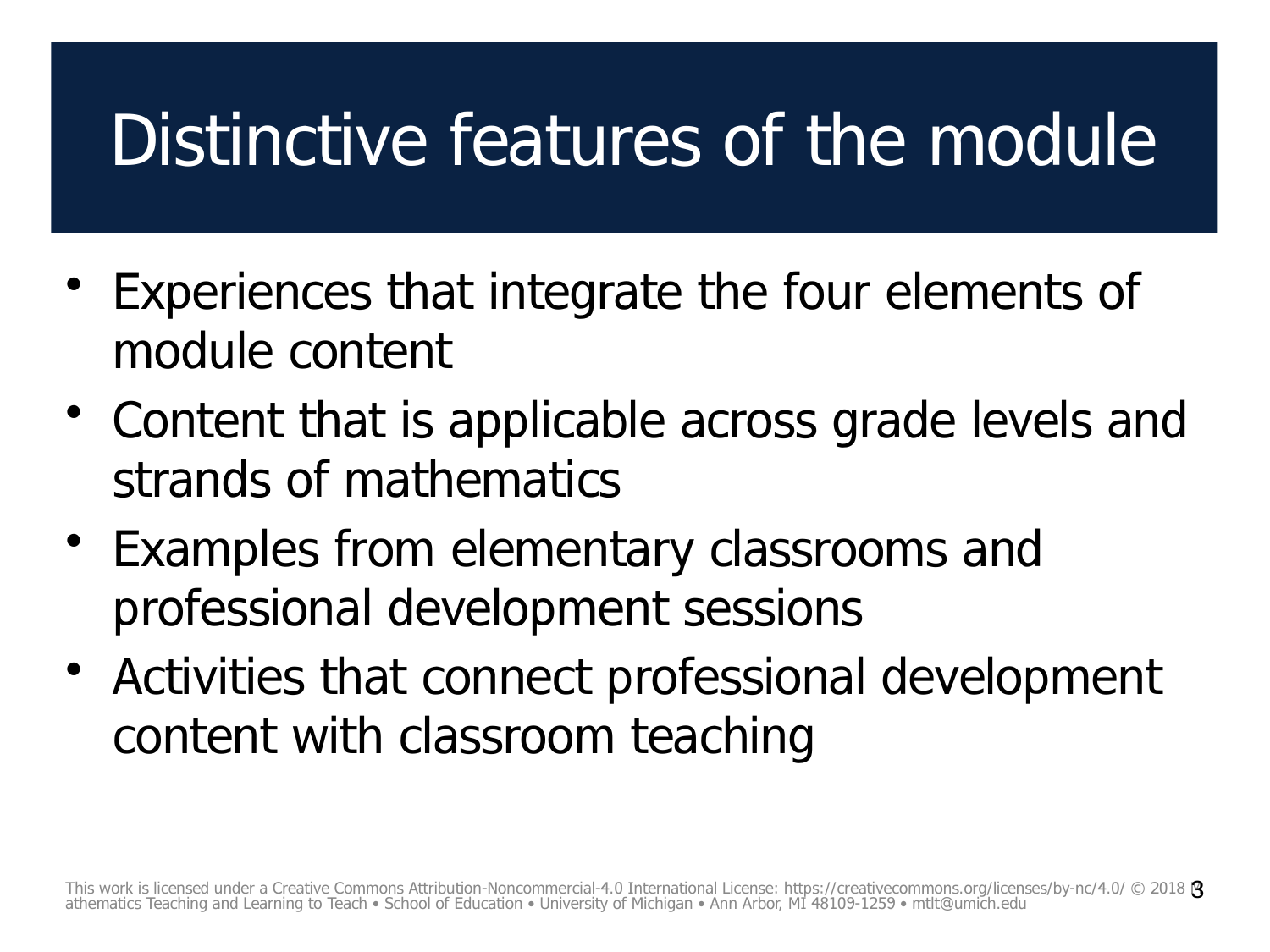

# Distinctive features of the module
Experiences that integrate the four elements of module content
Content that is applicable across grade levels and strands of mathematics
Examples from elementary classrooms and professional development sessions
Activities that connect professional development content with classroom teaching
This work is licensed under a Creative Commons Attribution-Noncommercial-4.0 International License: https://creativecommons.org/licenses/by-nc/4.0/
© 2018 Mathematics Teaching and Learning to Teach • School of Education • University of Michigan • Ann Arbor, MI 48109-1259 • mtlt@umich.edu
3